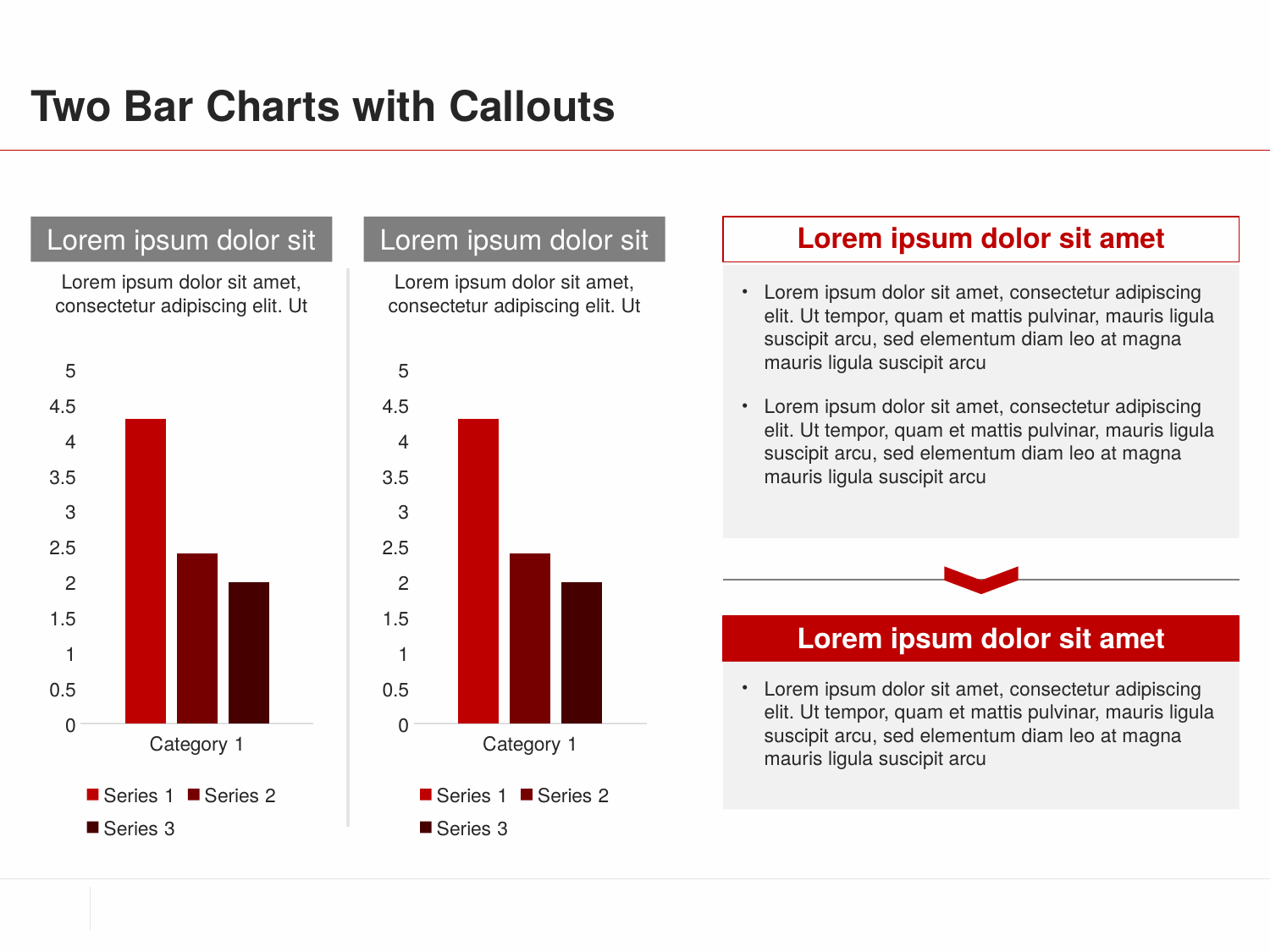

# Two Bar Charts with Callouts
Lorem ipsum dolor sit
Lorem ipsum dolor sit amet, consectetur adipiscing elit. Ut
Lorem ipsum dolor sit
Lorem ipsum dolor sit amet, consectetur adipiscing elit. Ut
Lorem ipsum dolor sit amet
Lorem ipsum dolor sit amet, consectetur adipiscing elit. Ut tempor, quam et mattis pulvinar, mauris ligula suscipit arcu, sed elementum diam leo at magna mauris ligula suscipit arcu
Lorem ipsum dolor sit amet, consectetur adipiscing elit. Ut tempor, quam et mattis pulvinar, mauris ligula suscipit arcu, sed elementum diam leo at magna mauris ligula suscipit arcu

### Chart

| Category | Series 1 | Series 2 | Series 3 |
|---|---|---|---|
| Category 1 | 4.3 | 2.4 | 2.0 |

### Chart

| Category | Series 1 | Series 2 | Series 3 |
|---|---|---|---|
| Category 1 | 4.3 | 2.4 | 2.0 |
Lorem ipsum dolor sit amet
Lorem ipsum dolor sit amet, consectetur adipiscing elit. Ut tempor, quam et mattis pulvinar, mauris ligula suscipit arcu, sed elementum diam leo at magna mauris ligula suscipit arcu